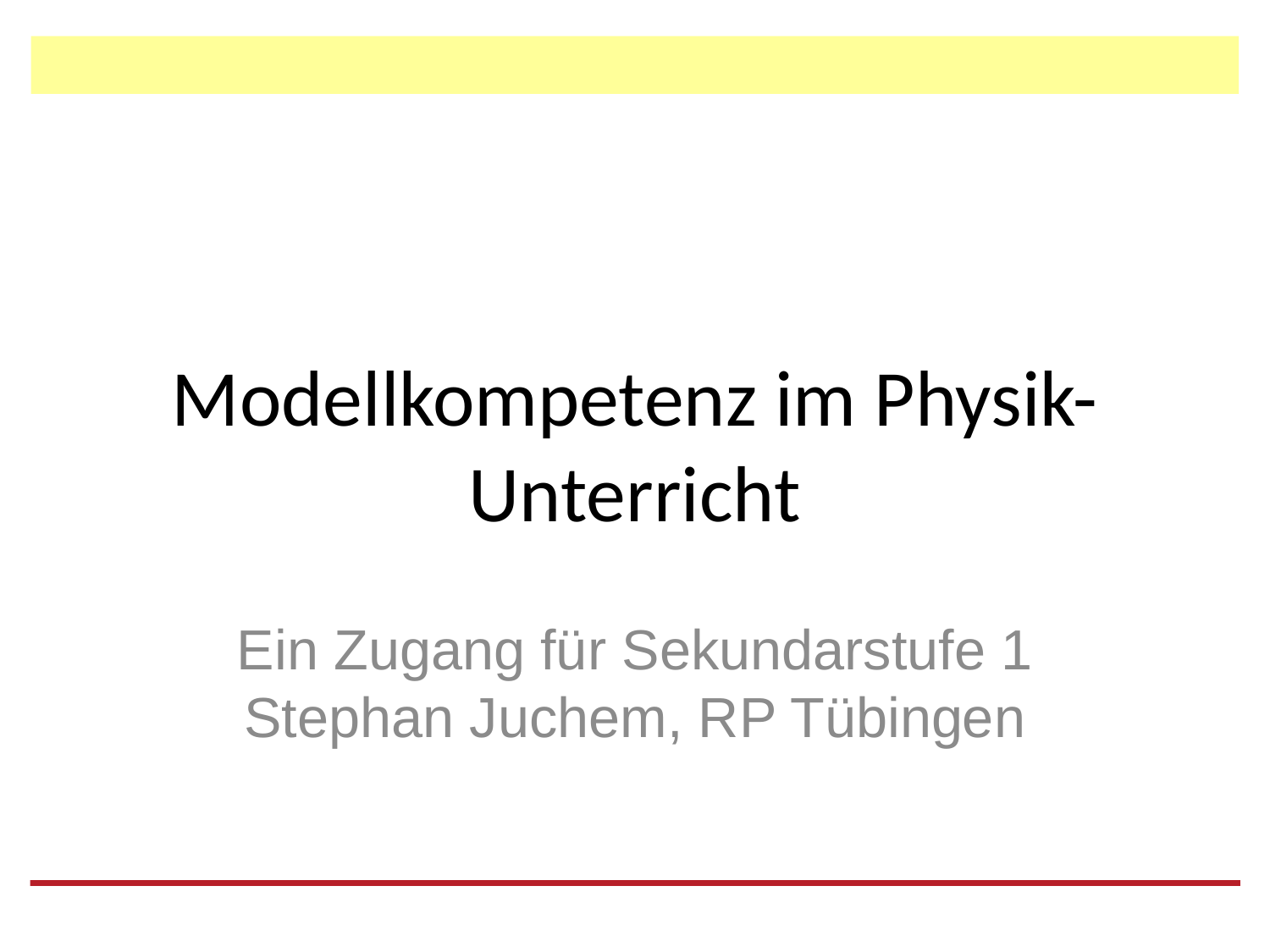

# Modellkompetenz im Physik-Unterricht

Ein Zugang für Sekundarstufe 1
Stephan Juchem, RP Tübingen